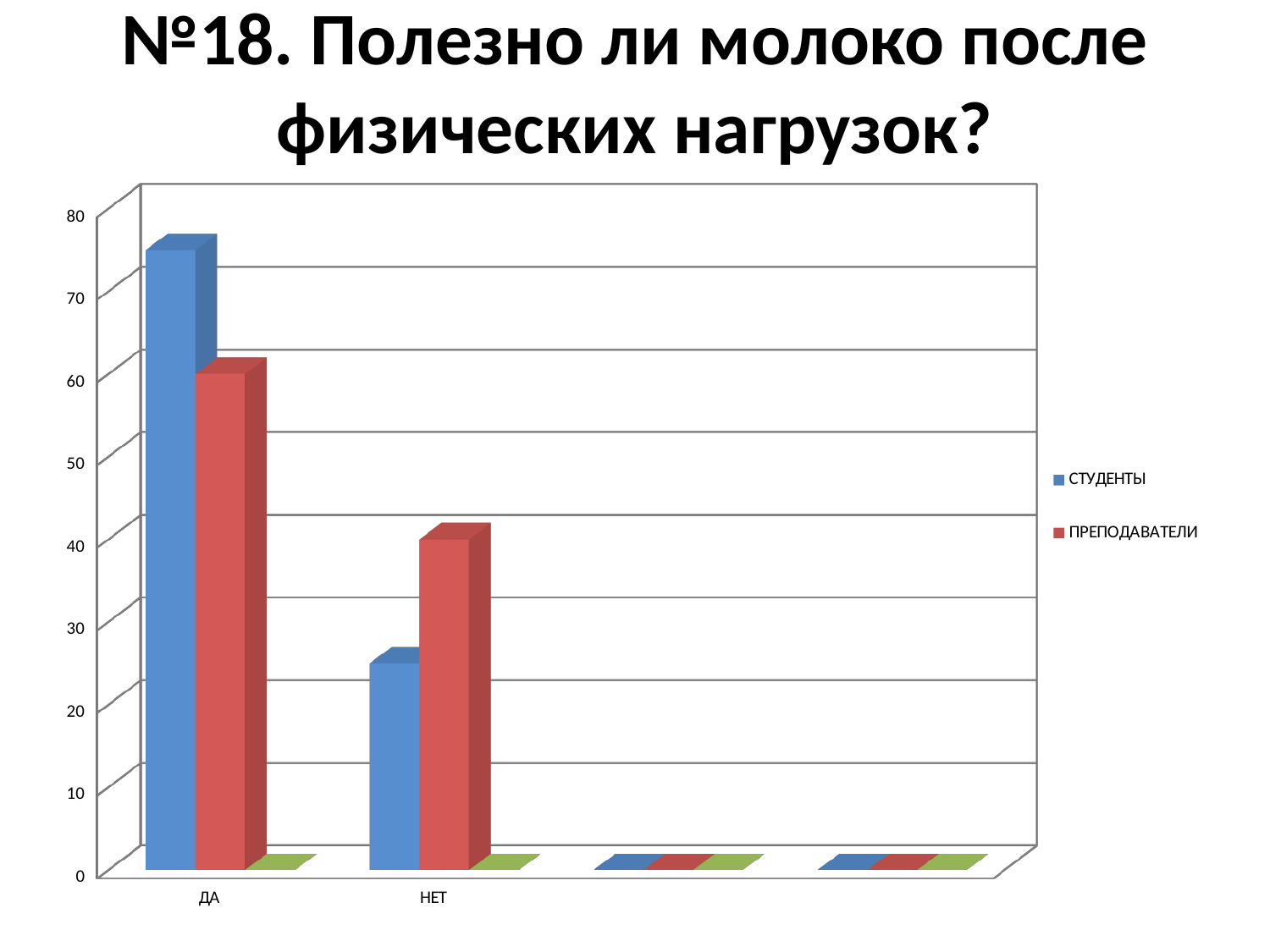

# №18. Полезно ли молоко после физических нагрузок?

[unsupported chart]